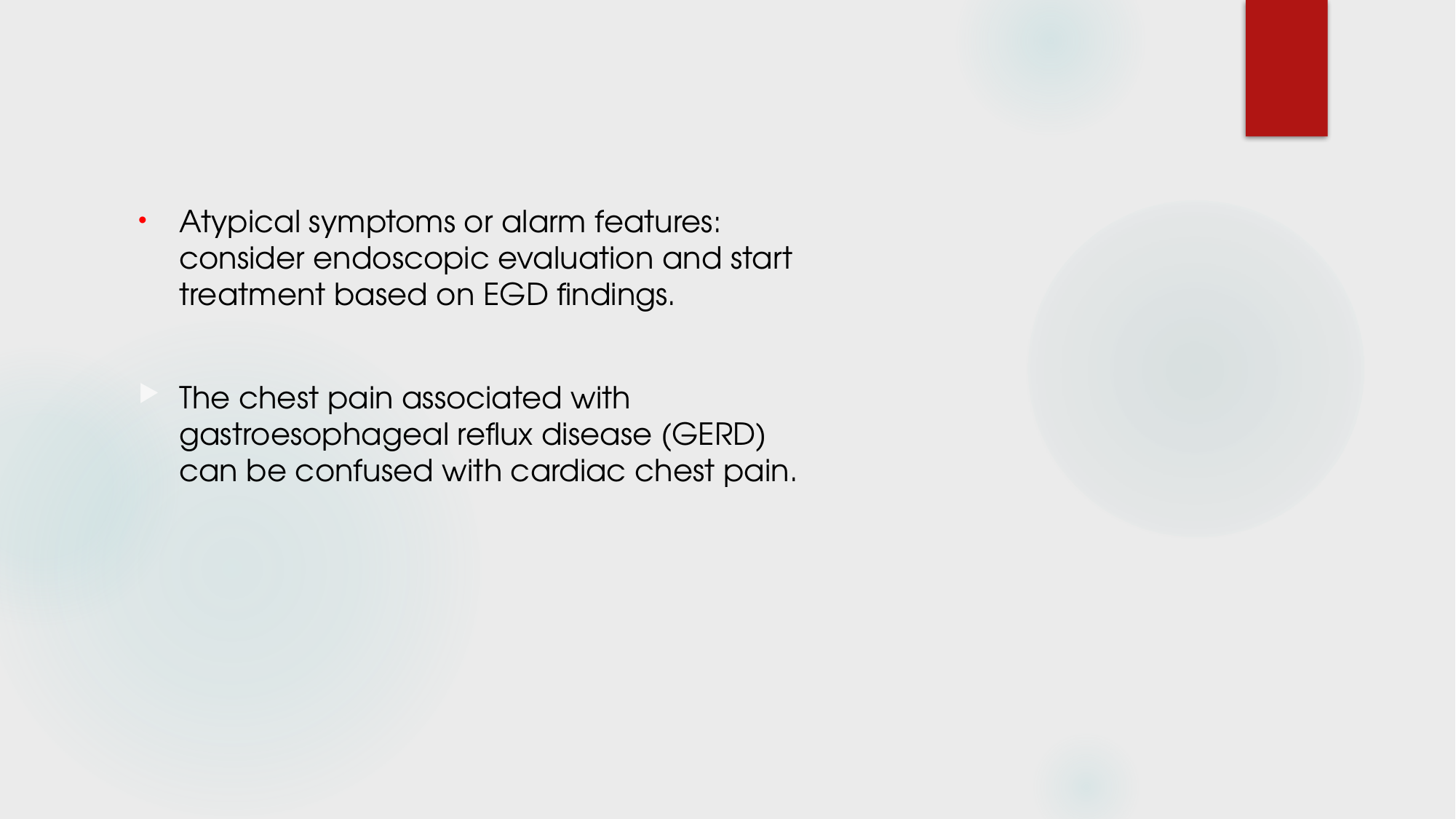

Atypical symptoms or alarm features: consider endoscopic evaluation and start treatment based on EGD findings.

The chest pain associated with gastroesophageal reflux disease (GERD) can be confused with cardiac chest pain.